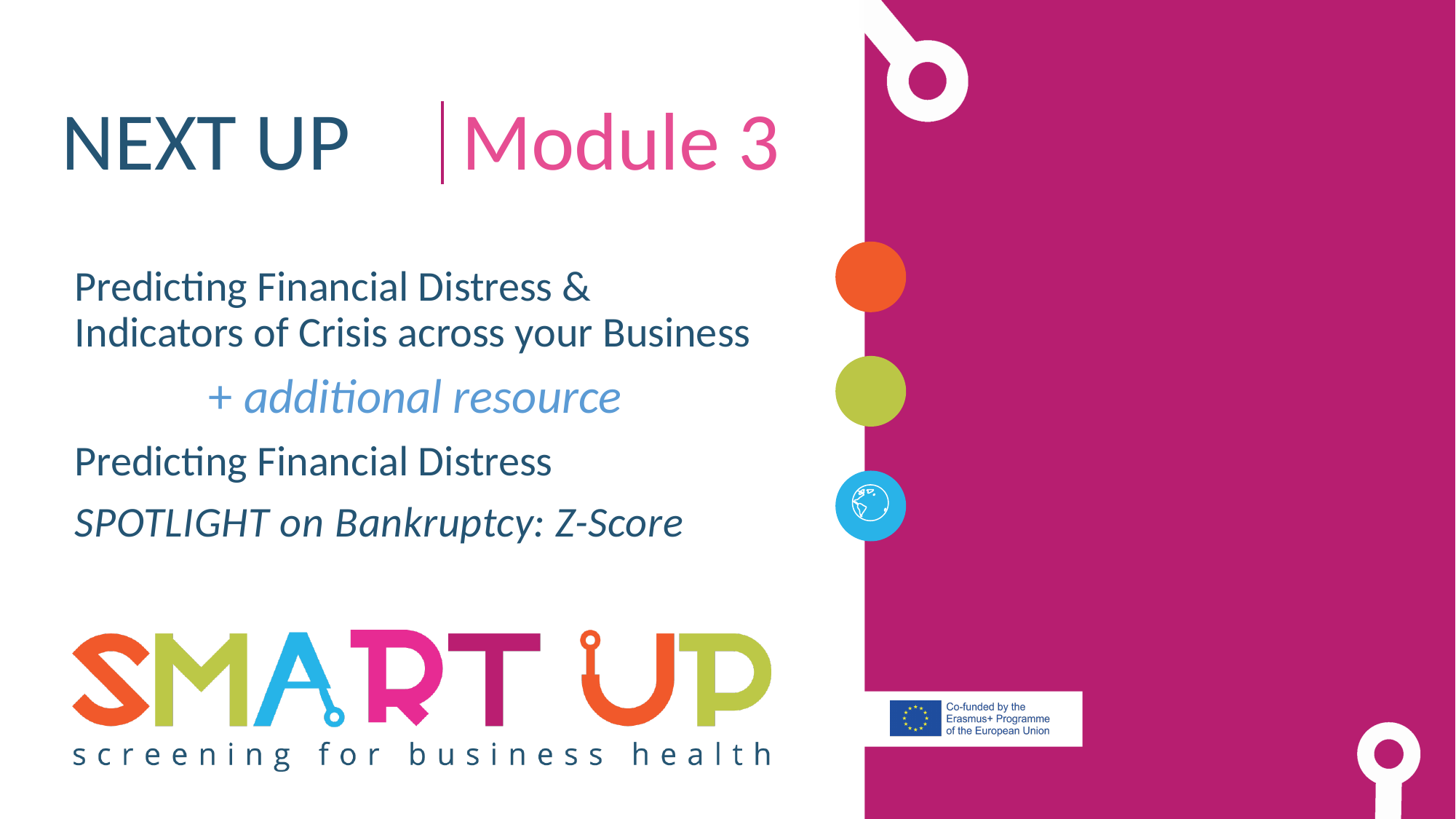

NEXT UP      Module 3
Predicting Financial Distress & Indicators of Crisis across your Business
+ additional resource
Predicting Financial Distress
SPOTLIGHT on Bankruptcy: Z-Score